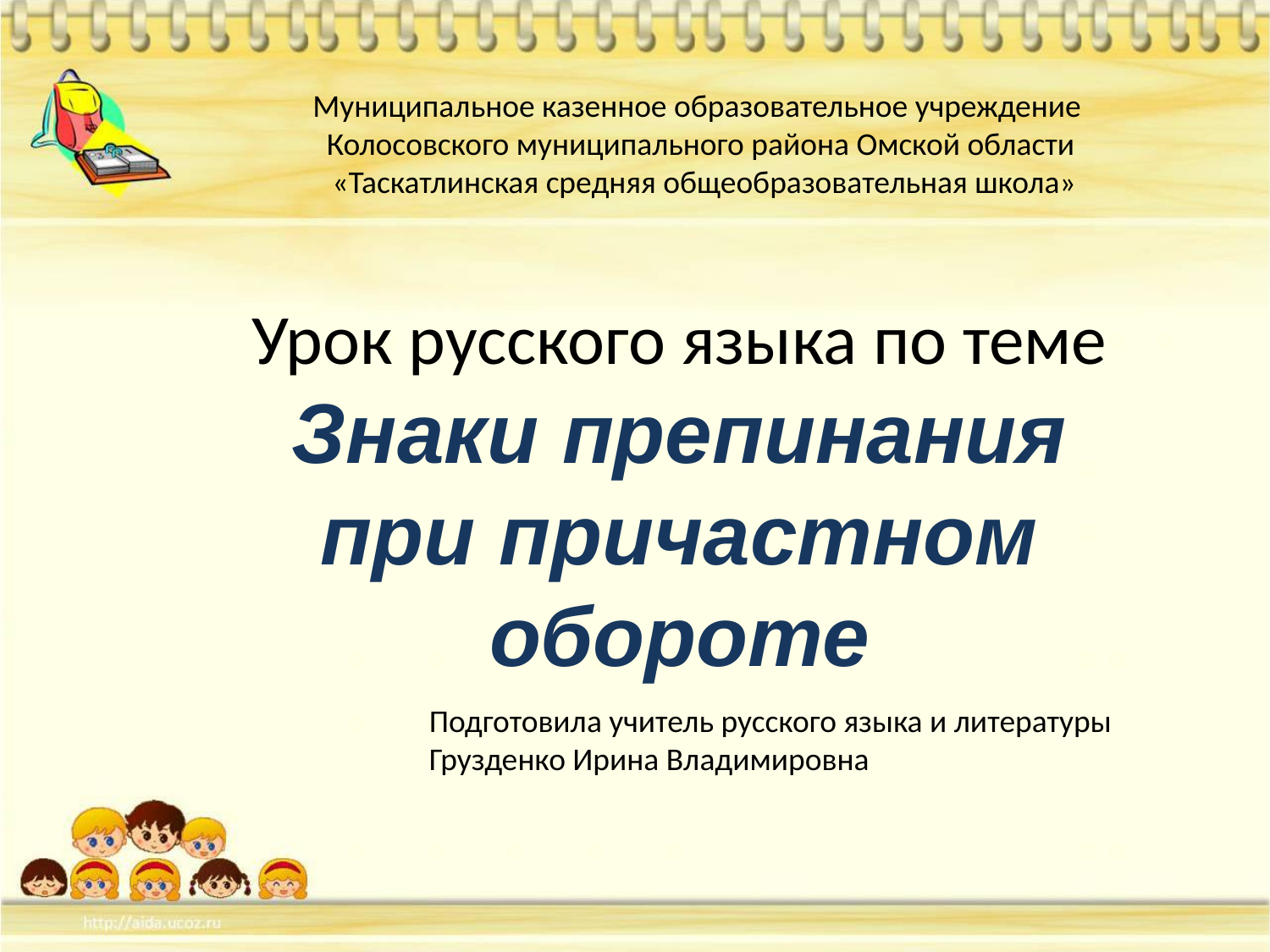

Муниципальное казенное образовательное учреждение
Колосовского муниципального района Омской области
«Таскатлинская средняя общеобразовательная школа»
Урок русского языка по теме
Знаки препинания при причастном обороте
Подготовила учитель русского языка и литературы Грузденко Ирина Владимировна